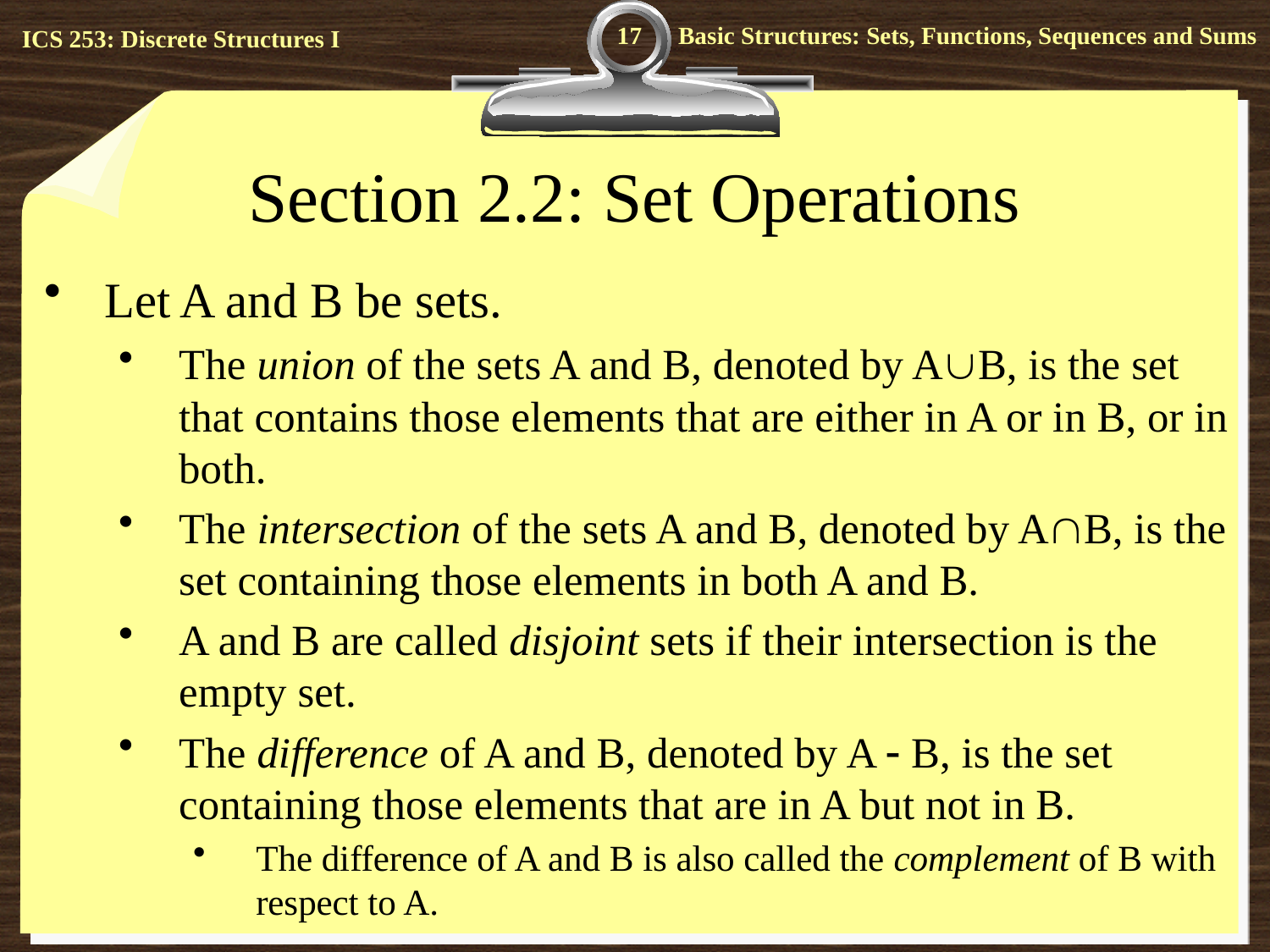

17
# Section 2.2: Set Operations
Let A and B be sets.
The union of the sets A and B, denoted by A∪B, is the set that contains those elements that are either in A or in B, or in both.
The intersection of the sets A and B, denoted by A∩B, is the set containing those elements in both A and B.
A and B are called disjoint sets if their intersection is the empty set.
The difference of A and B, denoted by A − B, is the set containing those elements that are in A but not in B.
The difference of A and B is also called the complement of B with respect to A.